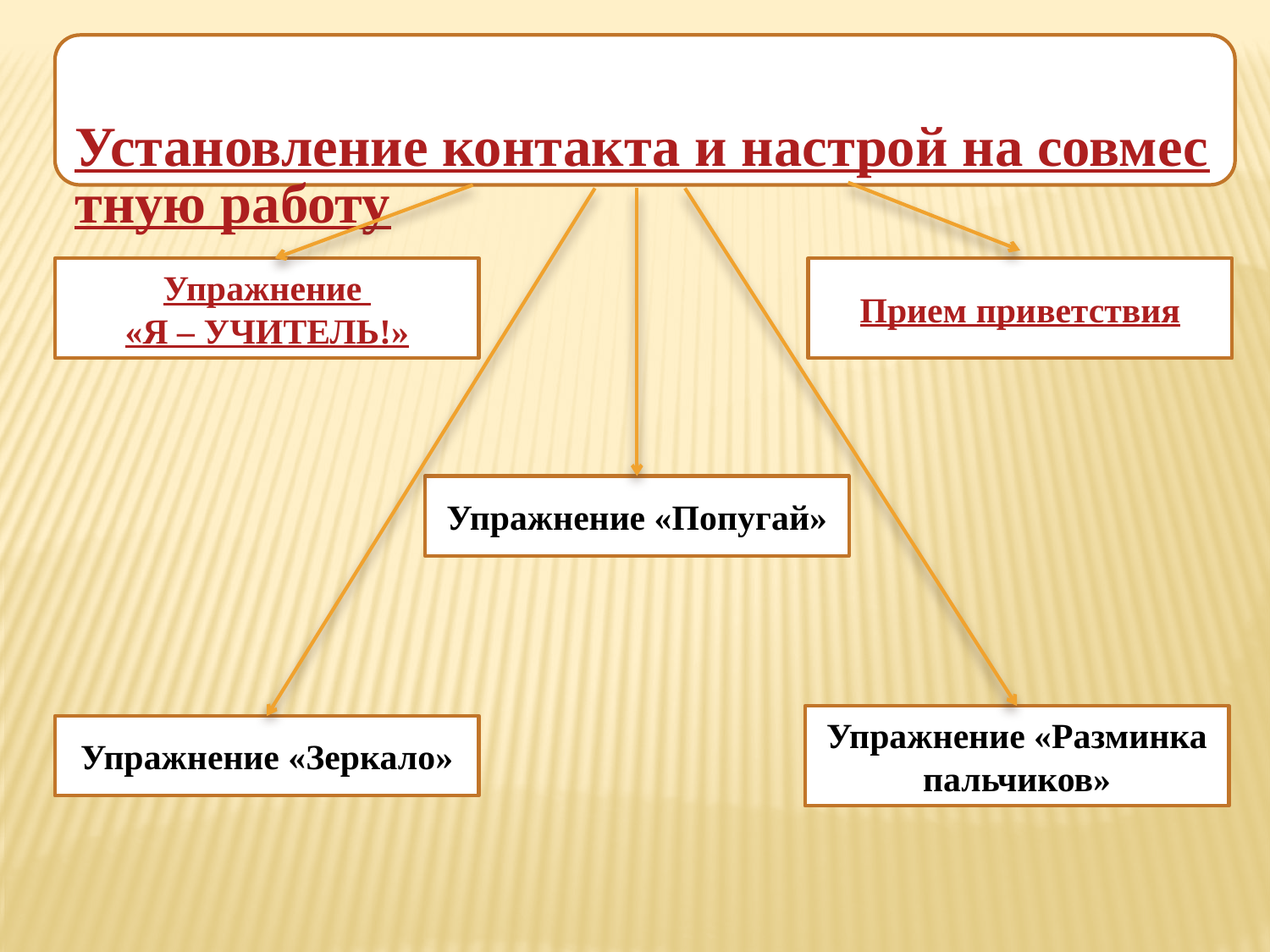

Установление контакта и настрой на совместную работу
Упражнение
«Я – УЧИТЕЛЬ!»
Прием приветствия
Упражнение «Попугай»
Упражнение «Разминка пальчиков»
Упражнение «Зеркало»